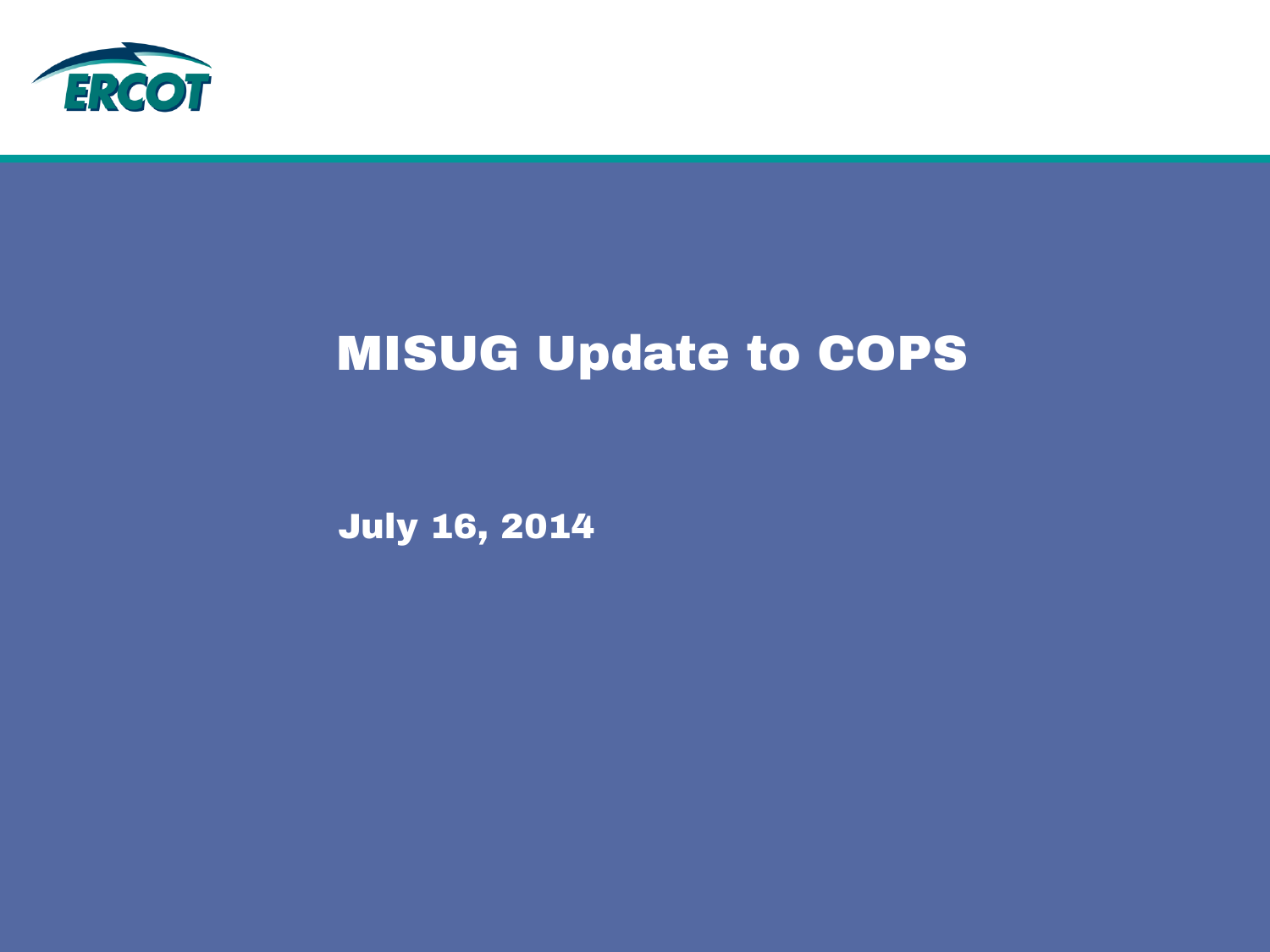

# MISUG Update to COPS
July 16, 2014